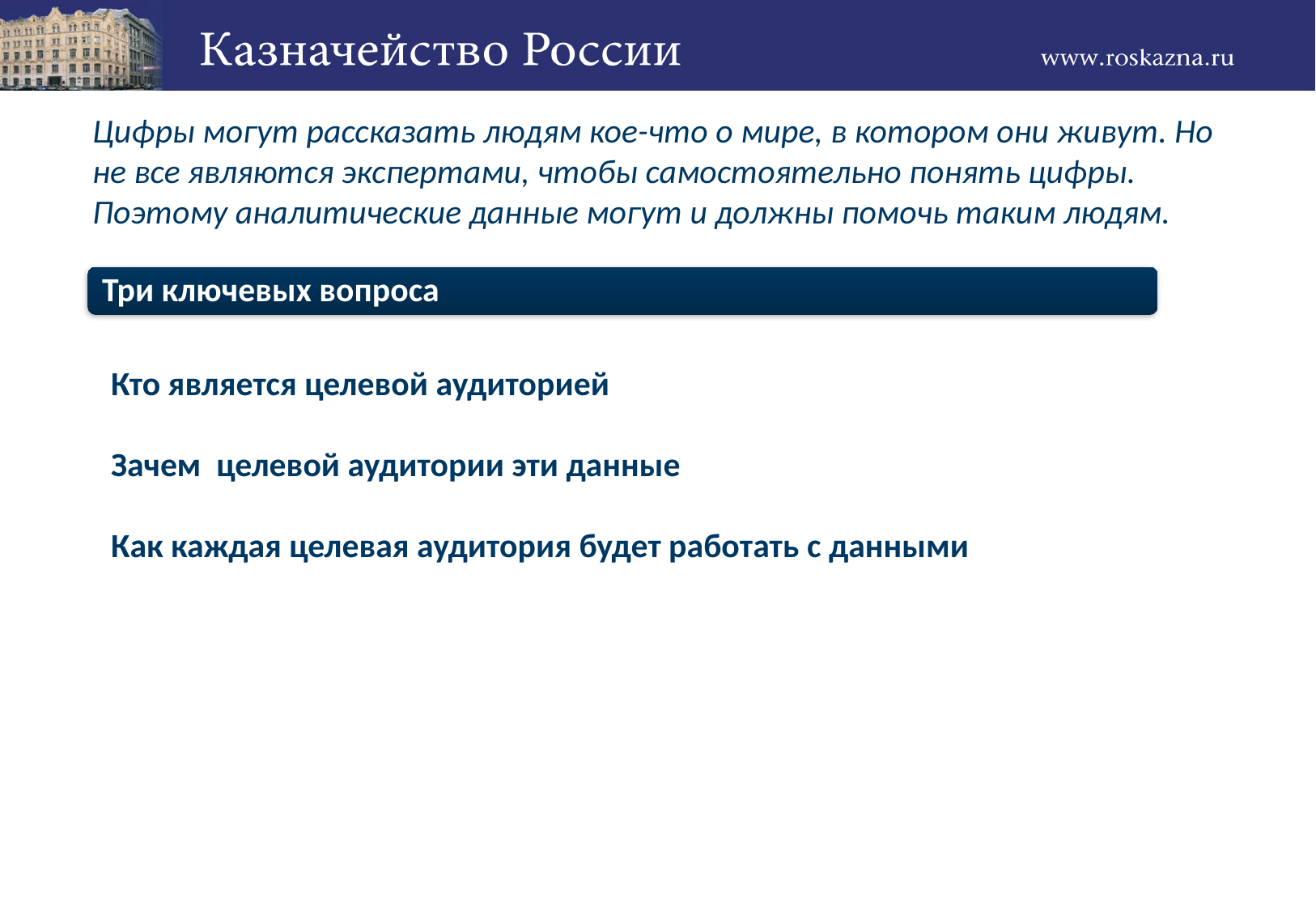

Цифры могут рассказать людям кое-что о мире, в котором они живут. Но не все являются экспертами, чтобы самостоятельно понять цифры. Поэтому аналитические данные могут и должны помочь таким людям.
Три вопроса

Три ключевых вопроса
Кто является целевой аудиторией

Зачем  целевой аудитории эти данные

Как каждая целевая аудитория будет работать с данными